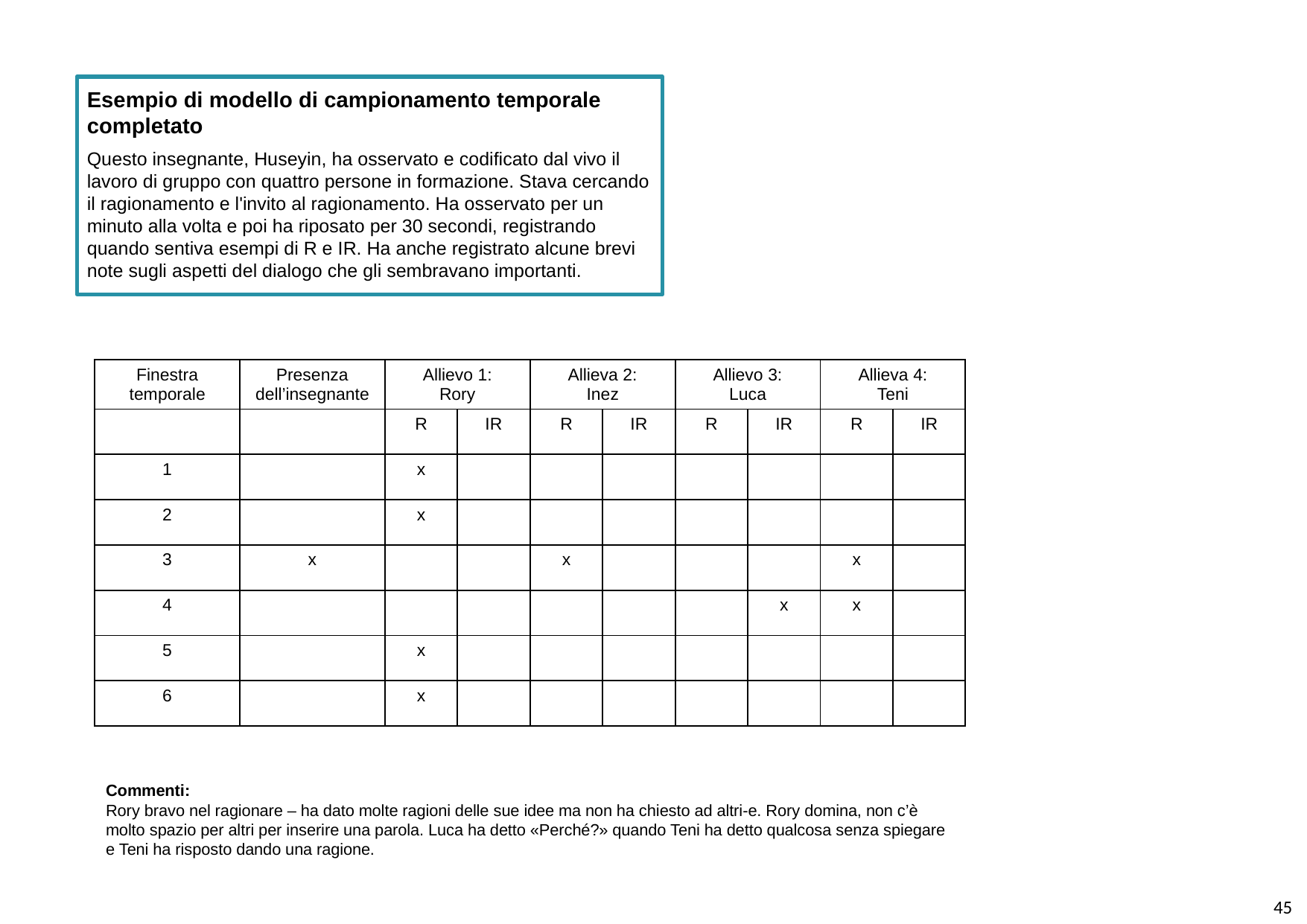

Esempio di modello di campionamento temporale completato
Questo insegnante, Huseyin, ha osservato e codificato dal vivo il lavoro di gruppo con quattro persone in formazione. Stava cercando il ragionamento e l'invito al ragionamento. Ha osservato per un minuto alla volta e poi ha riposato per 30 secondi, registrando quando sentiva esempi di R e IR. Ha anche registrato alcune brevi note sugli aspetti del dialogo che gli sembravano importanti.
| Finestra temporale | Presenza dell’insegnante | Allievo 1: Rory |  | Allieva 2: Inez |  | Allievo 3: Luca |  | Allieva 4: Teni |  |
| --- | --- | --- | --- | --- | --- | --- | --- | --- | --- |
|  |  | R | IR | R | IR | R | IR | R | IR |
| 1 |  | x |  |  |  |  |  |  |  |
| 2 |  | x |  |  |  |  |  |  |  |
| 3 | x |  |  | x |  |  |  | x |  |
| 4 |  |  |  |  |  |  | x | x |  |
| 5 |  | x |  |  |  |  |  |  |  |
| 6 |  | x |  |  |  |  |  |  |  |
Commenti:
Rory bravo nel ragionare – ha dato molte ragioni delle sue idee ma non ha chiesto ad altri-e. Rory domina, non c’è molto spazio per altri per inserire una parola. Luca ha detto «Perché?» quando Teni ha detto qualcosa senza spiegare e Teni ha risposto dando una ragione.
45